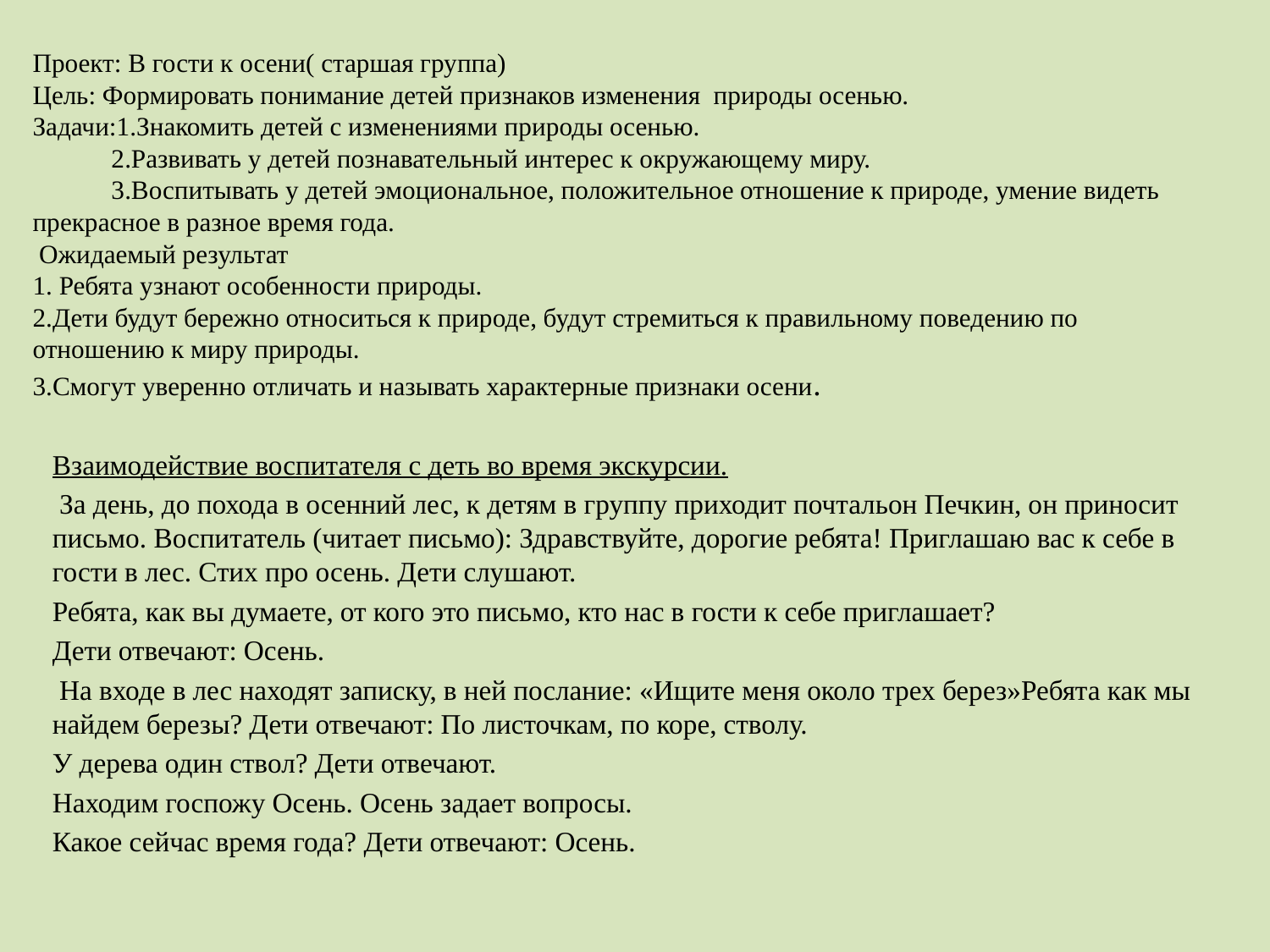

# Проект: В гости к осени( старшая группа) Цель: Формировать понимание детей признаков изменения  природы осенью. Задачи:1.Знакомить детей с изменениями природы осенью. 2.Развивать у детей познавательный интерес к окружающему миру. 3.Воспитывать у детей эмоциональное, положительное отношение к природе, умение видеть прекрасное в разное время года. Ожидаемый результат 1. Ребята узнают особенности природы. 2.Дети будут бережно относиться к природе, будут стремиться к правильному поведению по отношению к миру природы. 3.Смогут уверенно отличать и называть характерные признаки осени.
Взаимодействие воспитателя с деть во время экскурсии.
 За день, до похода в осенний лес, к детям в группу приходит почтальон Печкин, он приносит письмо. Воспитатель (читает письмо): Здравствуйте, дорогие ребята! Приглашаю вас к себе в гости в лес. Стих про осень. Дети слушают.
Ребята, как вы думаете, от кого это письмо, кто нас в гости к себе приглашает?
Дети отвечают: Осень.
 На входе в лес находят записку, в ней послание: «Ищите меня около трех берез»Ребята как мы найдем березы? Дети отвечают: По листочкам, по коре, стволу.
У дерева один ствол? Дети отвечают.
Находим госпожу Осень. Осень задает вопросы.
Какое сейчас время года? Дети отвечают: Осень.